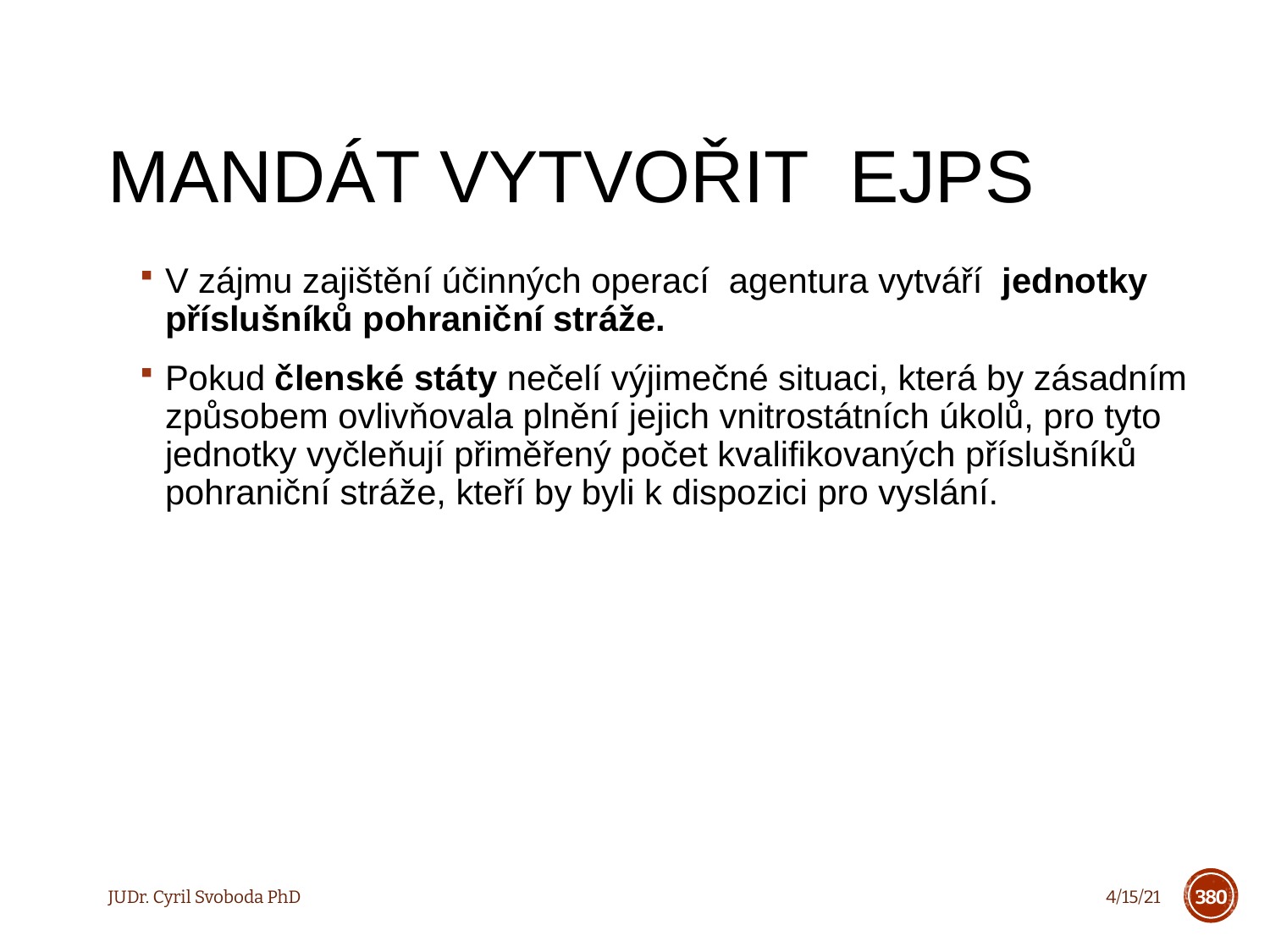

# Mandát vytvořit  EJPS
V zájmu zajištění účinných operací  agentura vytváří  jednotky příslušníků pohraniční stráže.
Pokud členské státy nečelí výjimečné situaci, která by zásadním způsobem ovlivňovala plnění jejich vnitrostátních úkolů, pro tyto jednotky vyčleňují přiměřený počet kvalifikovaných příslušníků pohraniční stráže, kteří by byli k dispozici pro vyslání.

JUDr. Cyril Svoboda PhD
4/15/21
380